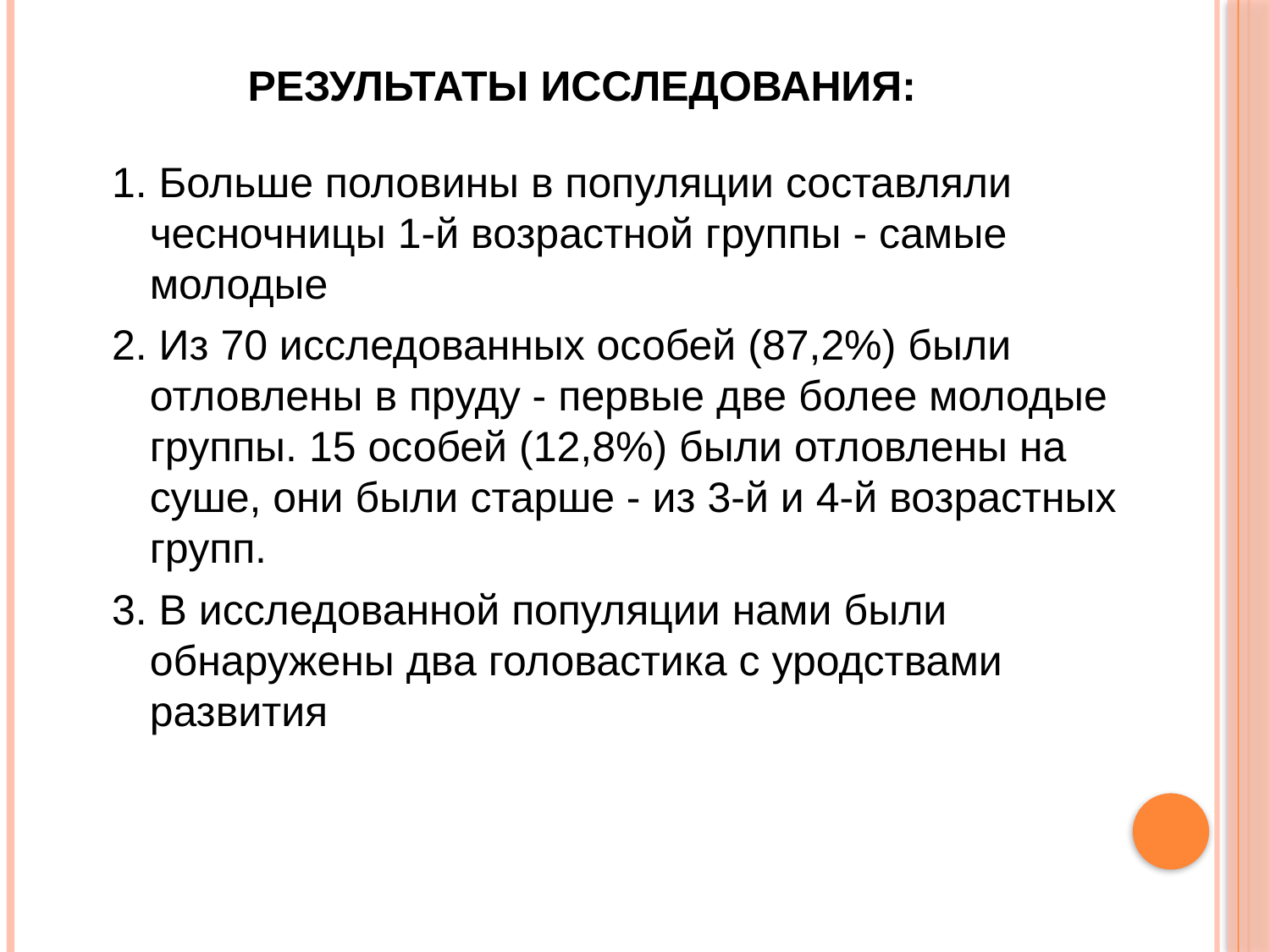

# Результаты исследования:
1. Больше половины в популяции составляли чесночницы 1-й возрастной группы - самые молодые
2. Из 70 исследованных особей (87,2%) были отловлены в пруду - первые две более молодые группы. 15 особей (12,8%) были отловлены на суше, они были старше - из 3-й и 4-й возрастных групп.
3. В исследованной популяции нами были обнаружены два головастика с уродствами развития